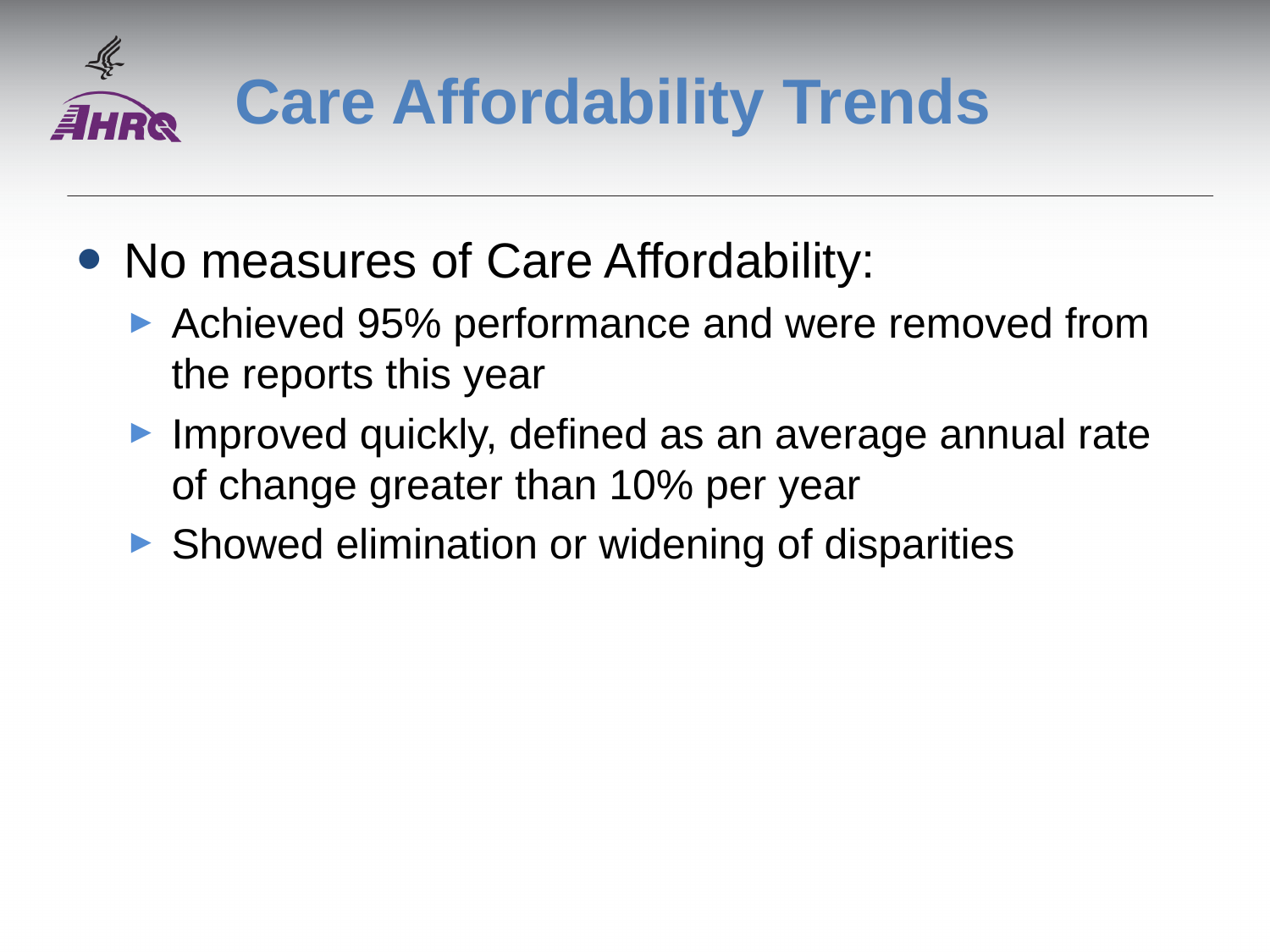

# Care Affordability Trends
No measures of Care Affordability:
Achieved 95% performance and were removed from the reports this year
Improved quickly, defined as an average annual rate of change greater than 10% per year
Showed elimination or widening of disparities